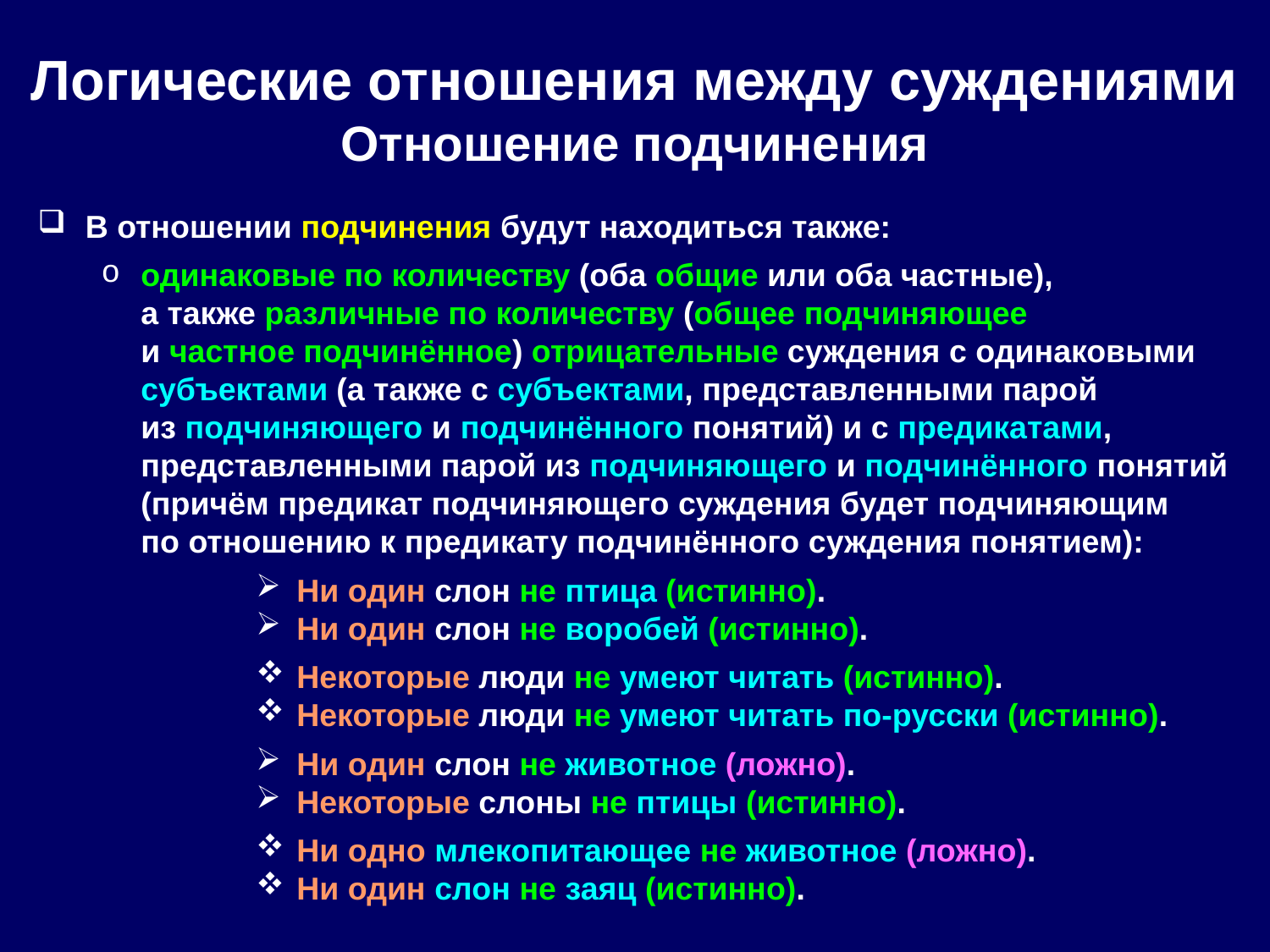

# Логические отношения между суждениями Отношение подчинения
В отношении подчинения будут находиться также:
одинаковые по количеству (оба общие или оба частные),
а также различные по количеству (общее подчиняющее
и частное подчинённое) отрицательные суждения с одинаковыми субъектами (а также с субъектами, представленными парой
из подчиняющего и подчинённого понятий) и с предикатами, представленными парой из подчиняющего и подчинённого понятий (причём предикат подчиняющего суждения будет подчиняющим
по отношению к предикату подчинённого суждения понятием):
 Ни один слон не птица (истинно).
 Ни один слон не воробей (истинно).
 Некоторые люди не умеют читать (истинно).
 Некоторые люди не умеют читать по-русски (истинно).
 Ни один слон не животное (ложно).
 Некоторые слоны не птицы (истинно).
 Ни одно млекопитающее не животное (ложно).
 Ни один слон не заяц (истинно).